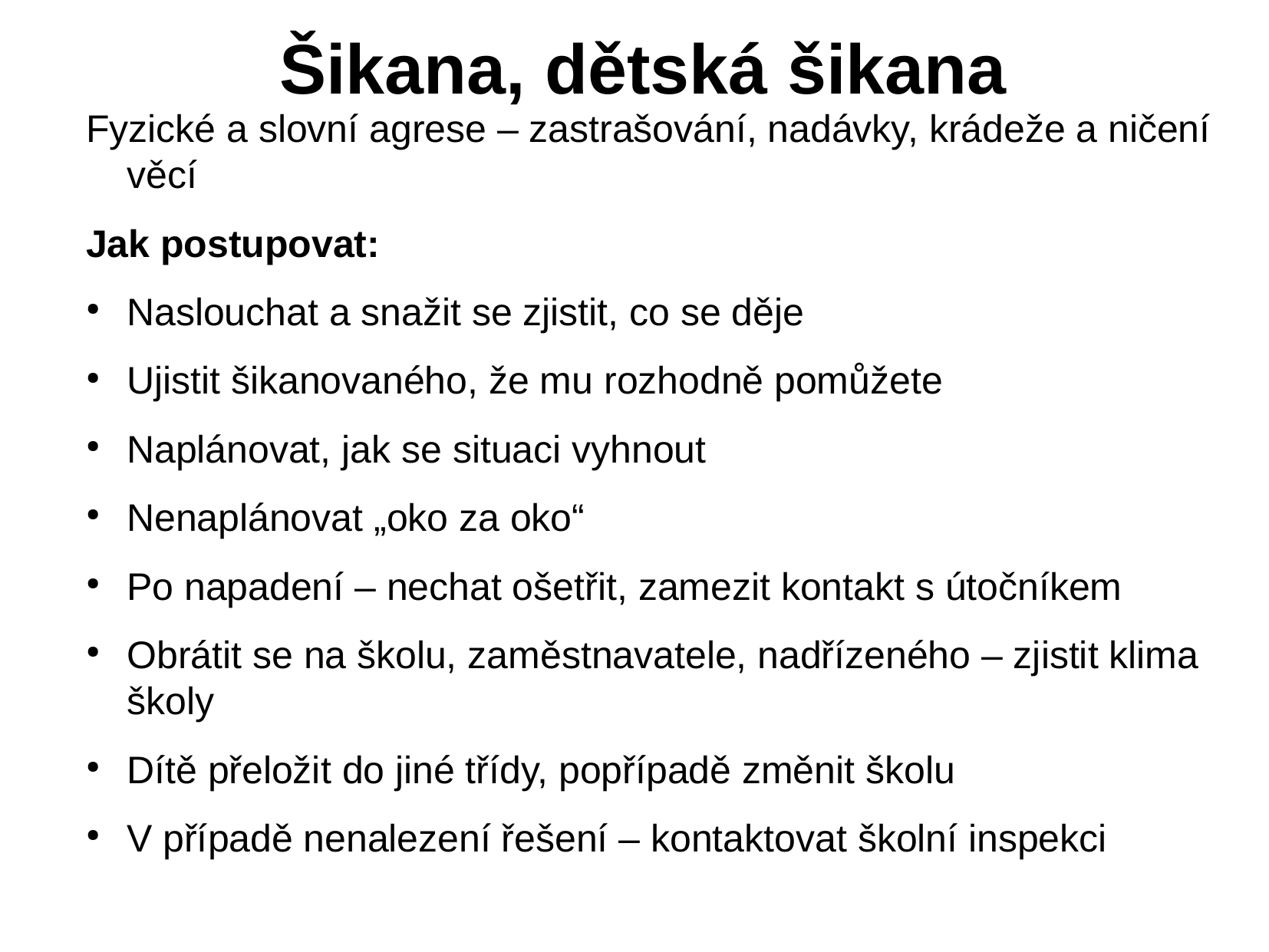

# Šikana, dětská šikana
Fyzické a slovní agrese – zastrašování, nadávky, krádeže a ničení věcí
Jak postupovat:
Naslouchat a snažit se zjistit, co se děje
Ujistit šikanovaného, že mu rozhodně pomůžete
Naplánovat, jak se situaci vyhnout
Nenaplánovat „oko za oko“
Po napadení – nechat ošetřit, zamezit kontakt s útočníkem
Obrátit se na školu, zaměstnavatele, nadřízeného – zjistit klima školy
Dítě přeložit do jiné třídy, popřípadě změnit školu
V případě nenalezení řešení – kontaktovat školní inspekci